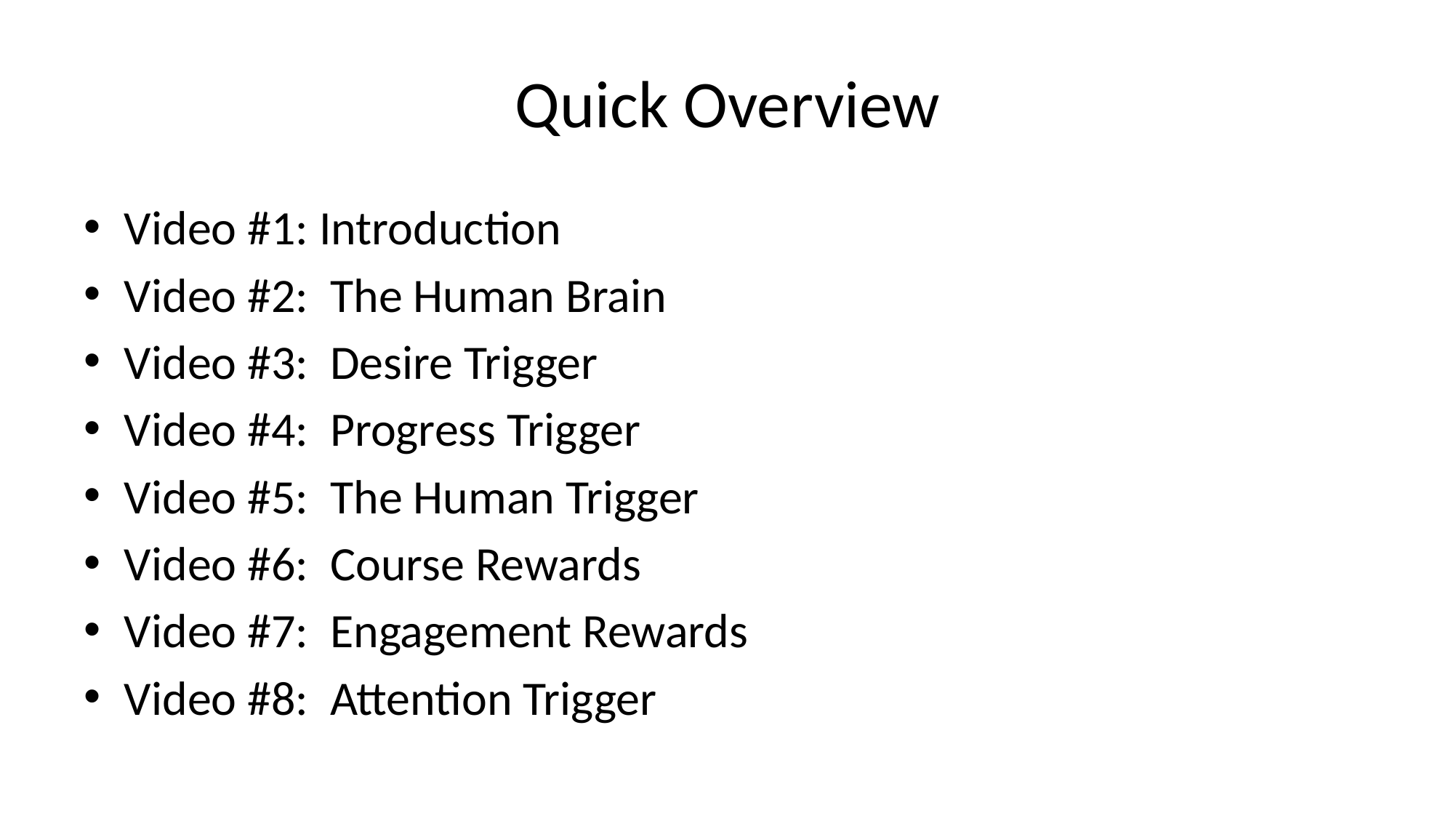

# Quick Overview
Video #1: Introduction
Video #2:  The Human Brain
Video #3:  Desire Trigger
Video #4:  Progress Trigger
Video #5:  The Human Trigger
Video #6:  Course Rewards
Video #7:  Engagement Rewards
Video #8:  Attention Trigger